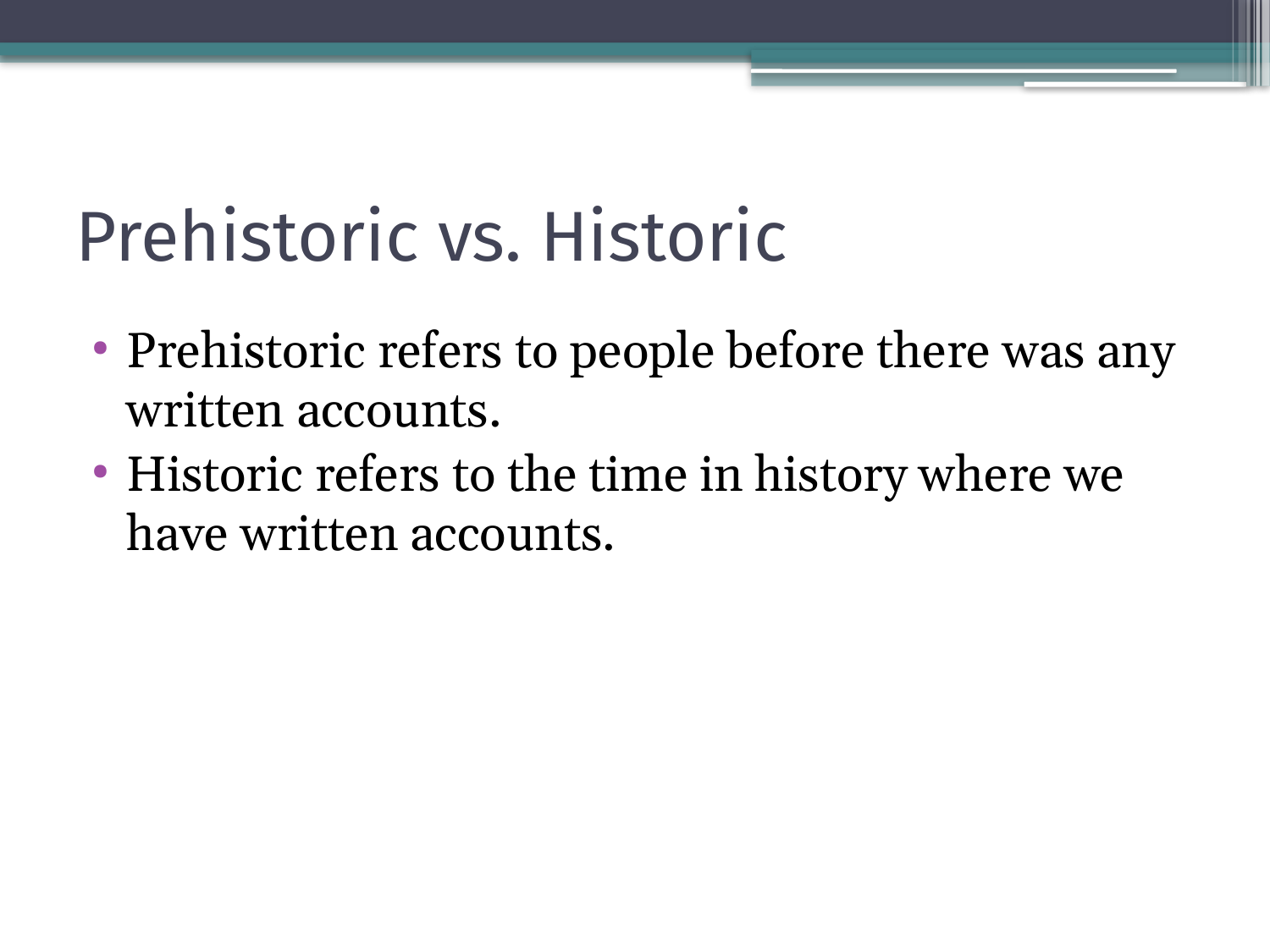

# Prehistoric vs. Historic
Prehistoric refers to people before there was any written accounts.
Historic refers to the time in history where we have written accounts.